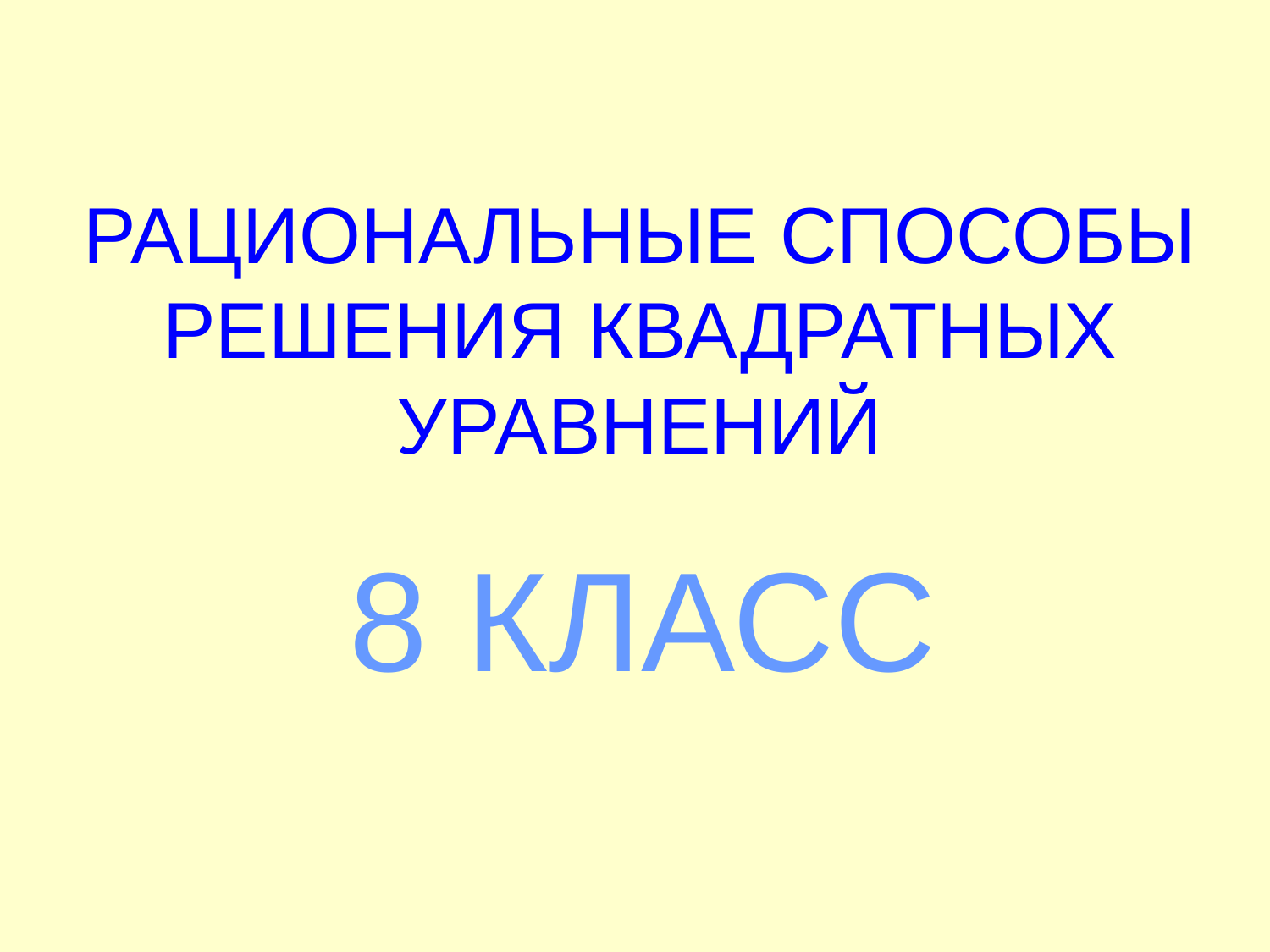

РАЦИОНАЛЬНЫЕ СПОСОБЫ РЕШЕНИЯ КВАДРАТНЫХ УРАВНЕНИЙ

8 КЛАСС